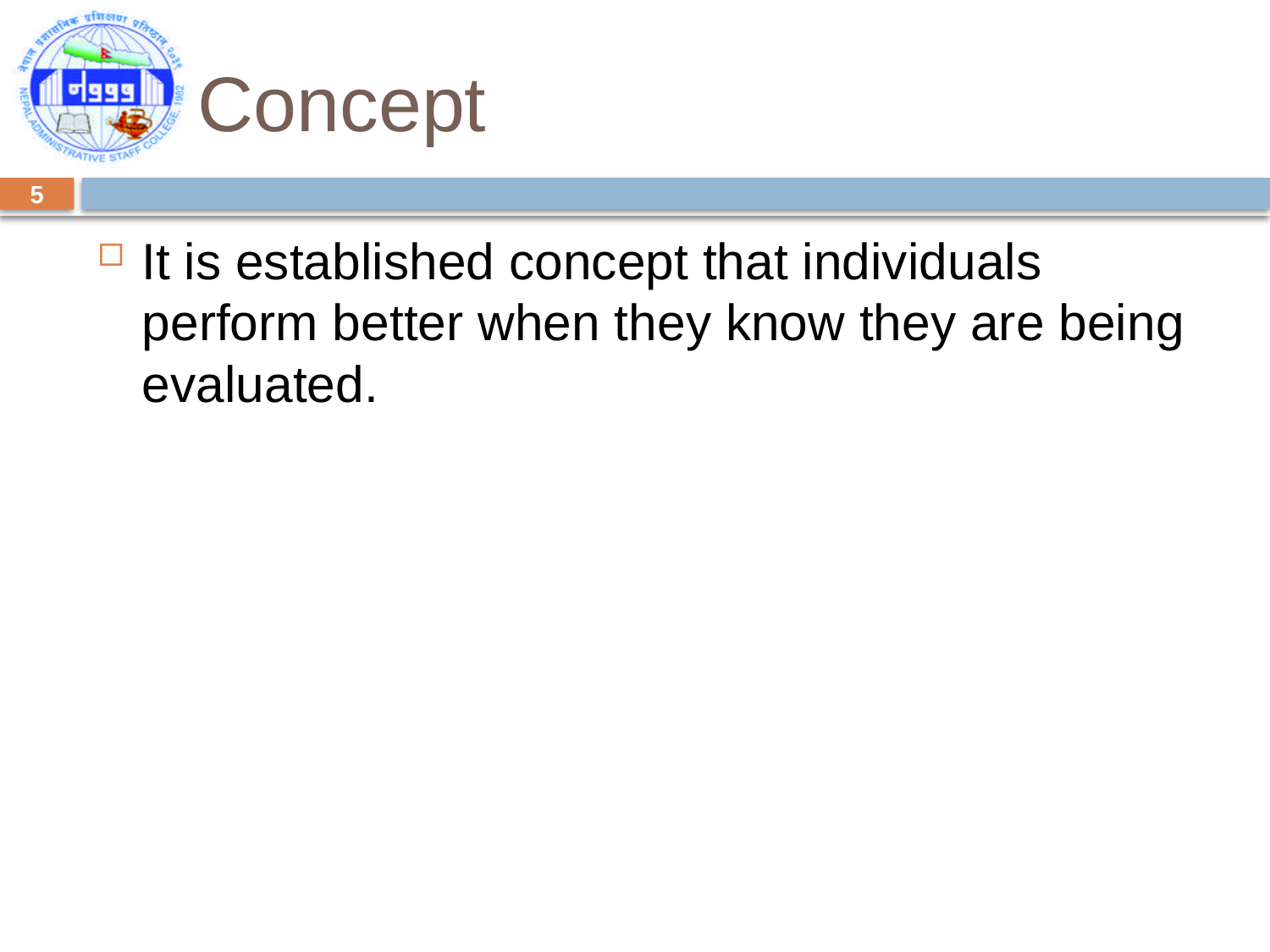

# Concept
5
It is established concept that individuals perform better when they know they are being evaluated.